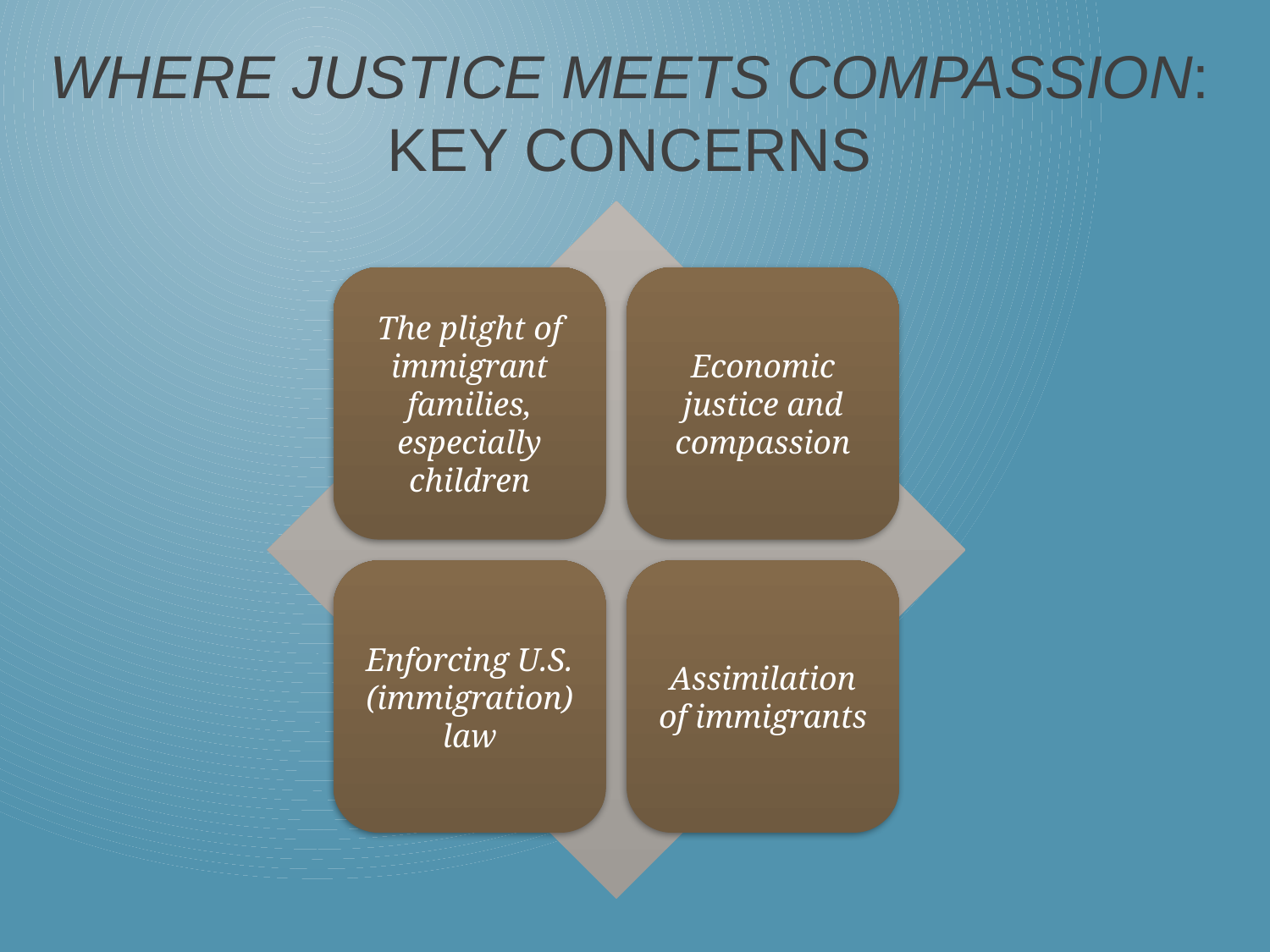

# Where Justice Meets Compassion: Key Concerns
The plight of immigrant families, especially children
Economic justice and compassion
Enforcing U.S. (immigration) law
Assimilation of immigrants